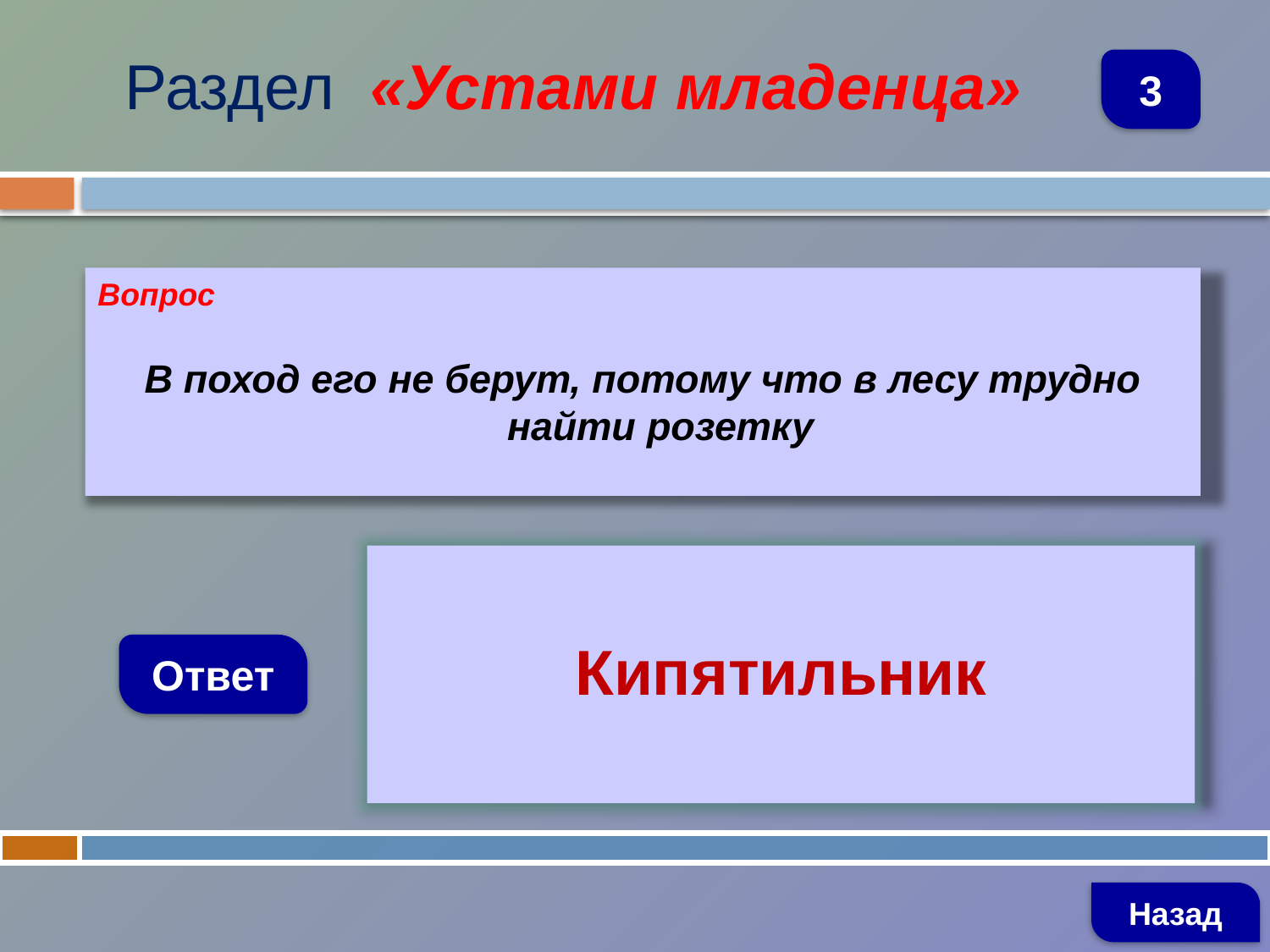

Раздел  «Устами младенца»
3
Вопрос

В поход его не берут, потому что в лесу трудно найти розетку

Кипятильник
Ответ

Назад